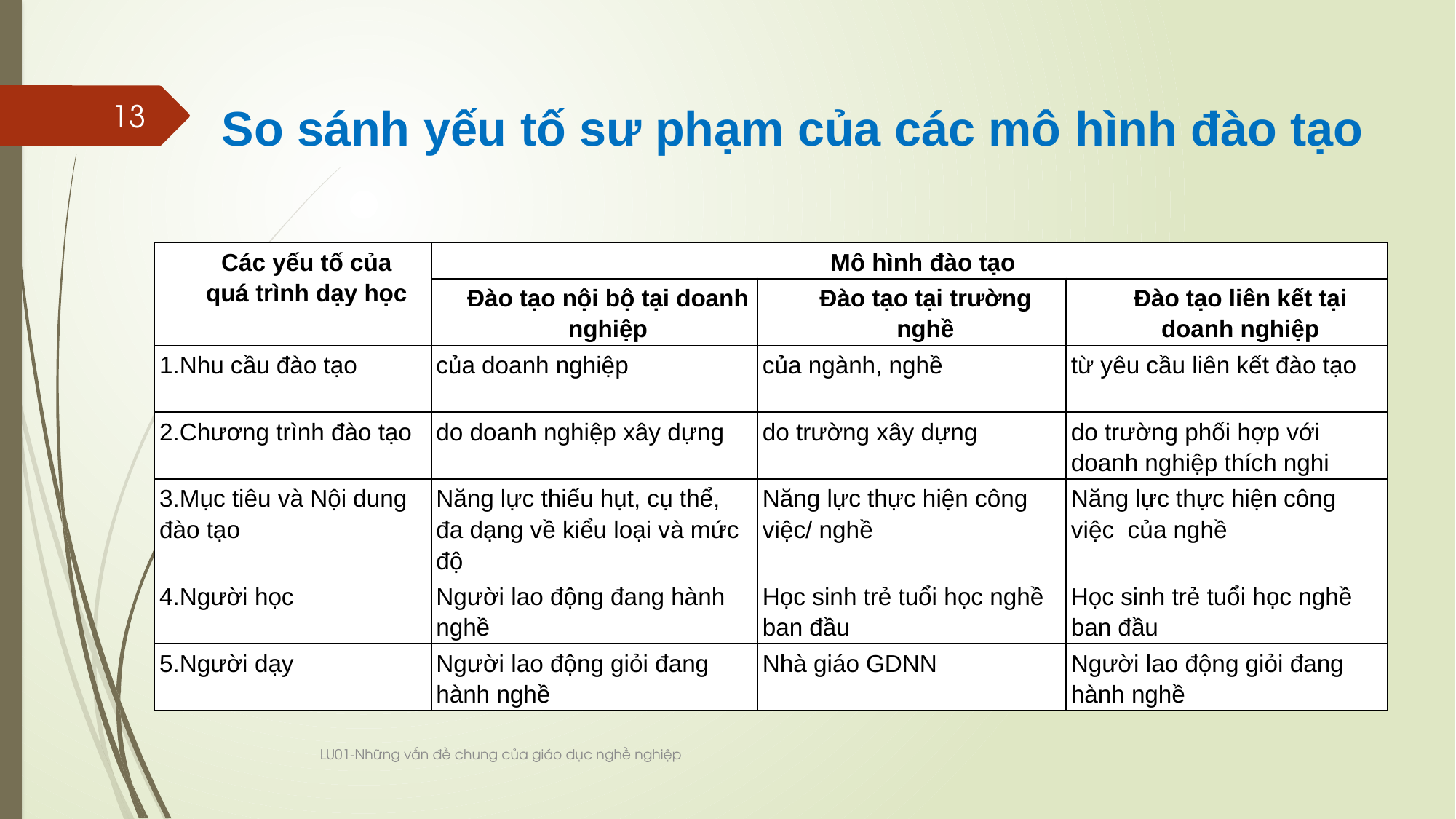

So sánh yếu tố sư phạm của các mô hình đào tạo
13
| Các yếu tố của quá trình dạy học | Mô hình đào tạo |  |  |
| --- | --- | --- | --- |
|  | Đào tạo nội bộ tại doanh nghiệp | Đào tạo tại trường nghề | Đào tạo liên kết tại doanh nghiệp |
| 1.Nhu cầu đào tạo | của doanh nghiệp | của ngành, nghề | từ yêu cầu liên kết đào tạo |
| 2.Chương trình đào tạo | do doanh nghiệp xây dựng | do trường xây dựng | do trường phối hợp với doanh nghiệp thích nghi |
| 3.Mục tiêu và Nội dung đào tạo | Năng lực thiếu hụt, cụ thể, đa dạng về kiểu loại và mức độ | Năng lực thực hiện công việc/ nghề | Năng lực thực hiện công việc của nghề |
| 4.Người học | Người lao động đang hành nghề | Học sinh trẻ tuổi học nghề ban đầu | Học sinh trẻ tuổi học nghề ban đầu |
| 5.Người dạy | Người lao động giỏi đang hành nghề | Nhà giáo GDNN | Người lao động giỏi đang hành nghề |
LU01-Những vấn đề chung của giáo dục nghề nghiệp